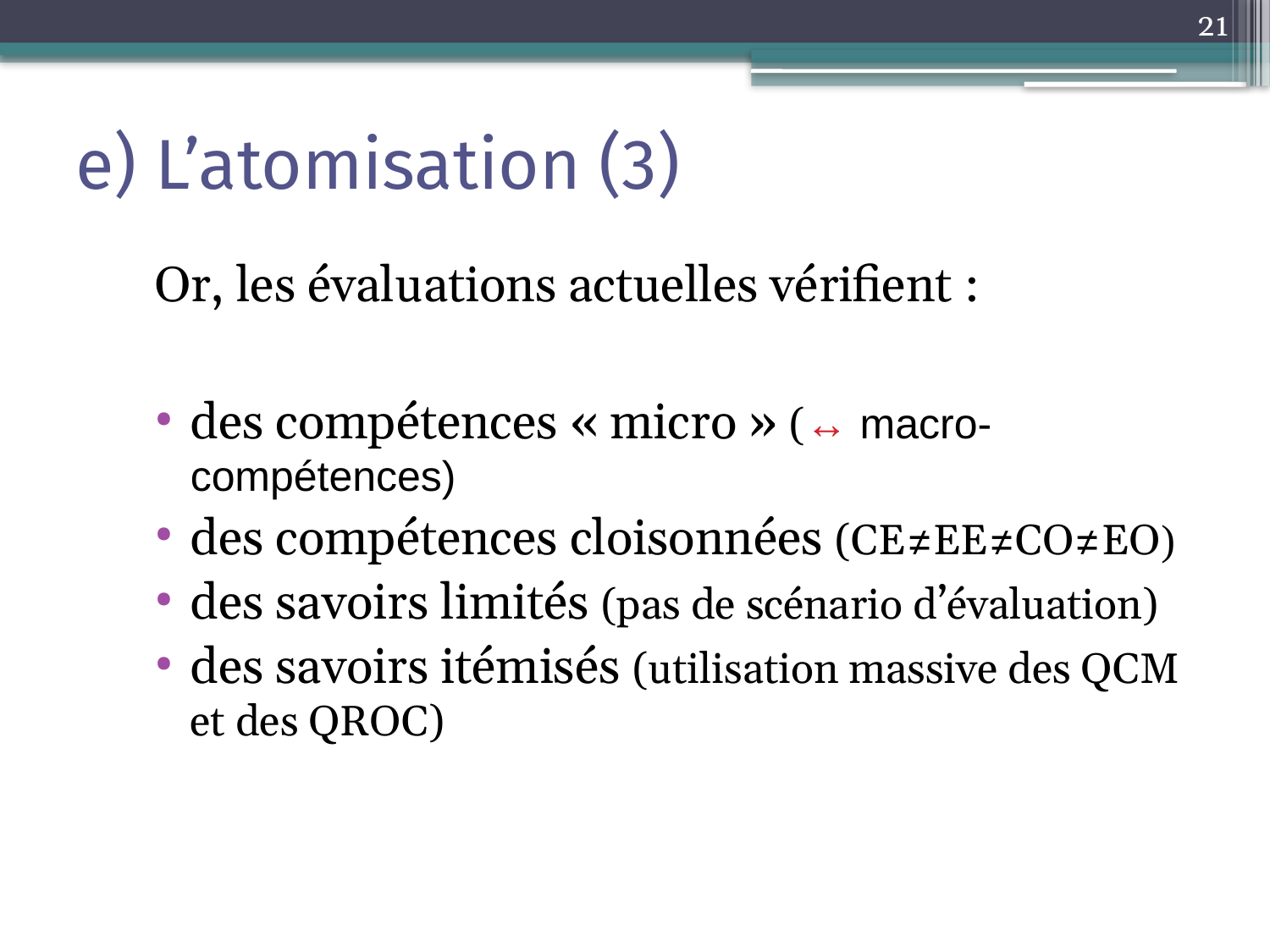

21
# e) L’atomisation (3)
Or, les évaluations actuelles vérifient :

des compétences « micro » (↔ macro-compétences)
des compétences cloisonnées (CE≠EE≠CO≠EO)
des savoirs limités (pas de scénario d’évaluation)
des savoirs itémisés (utilisation massive des QCM et des QROC)